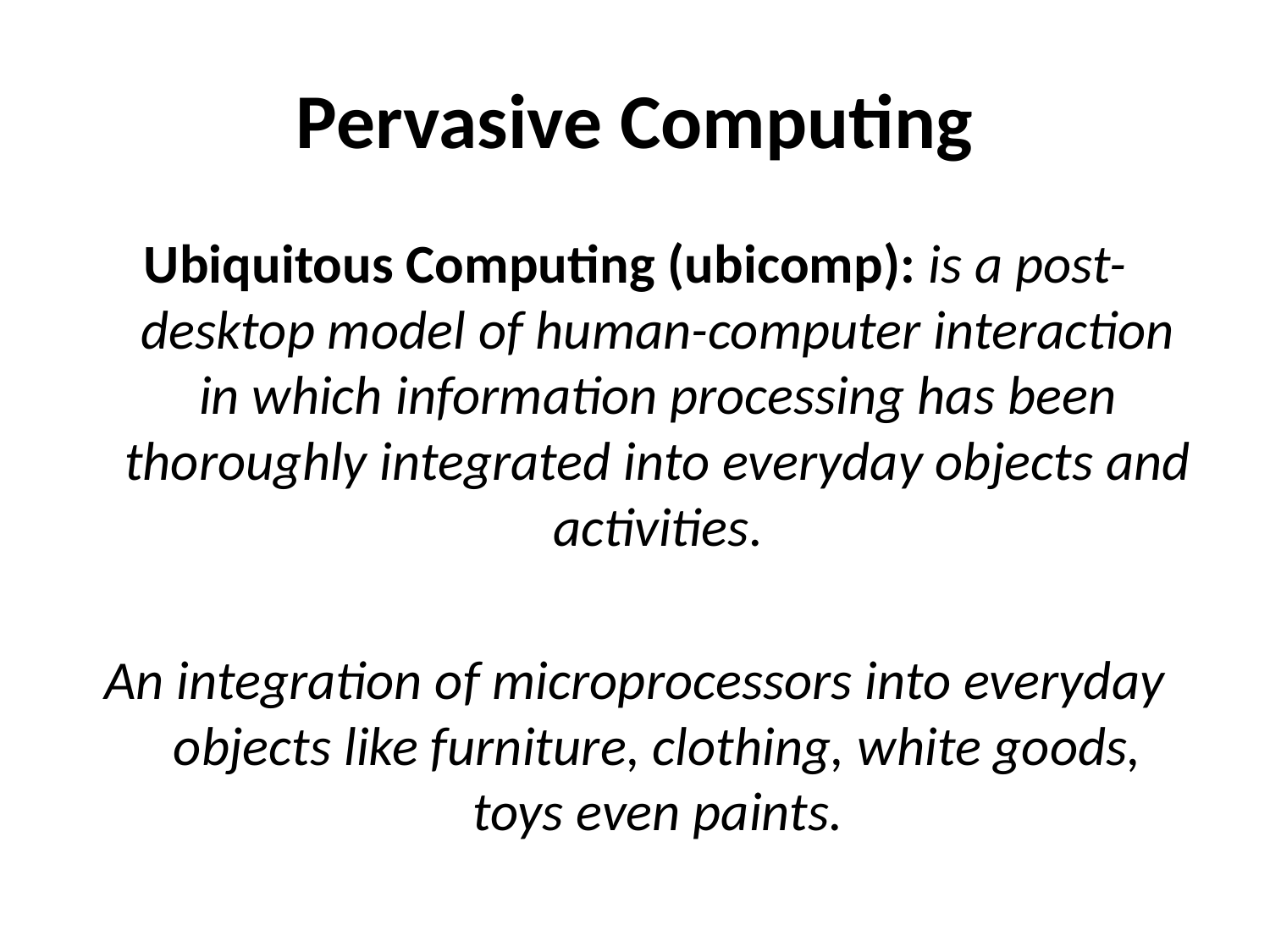

# Pervasive Computing
Ubiquitous Computing (ubicomp): is a post-desktop model of human-computer interaction in which information processing has been thoroughly integrated into everyday objects and activities.

An integration of microprocessors into everyday objects like furniture, clothing, white goods, toys even paints.